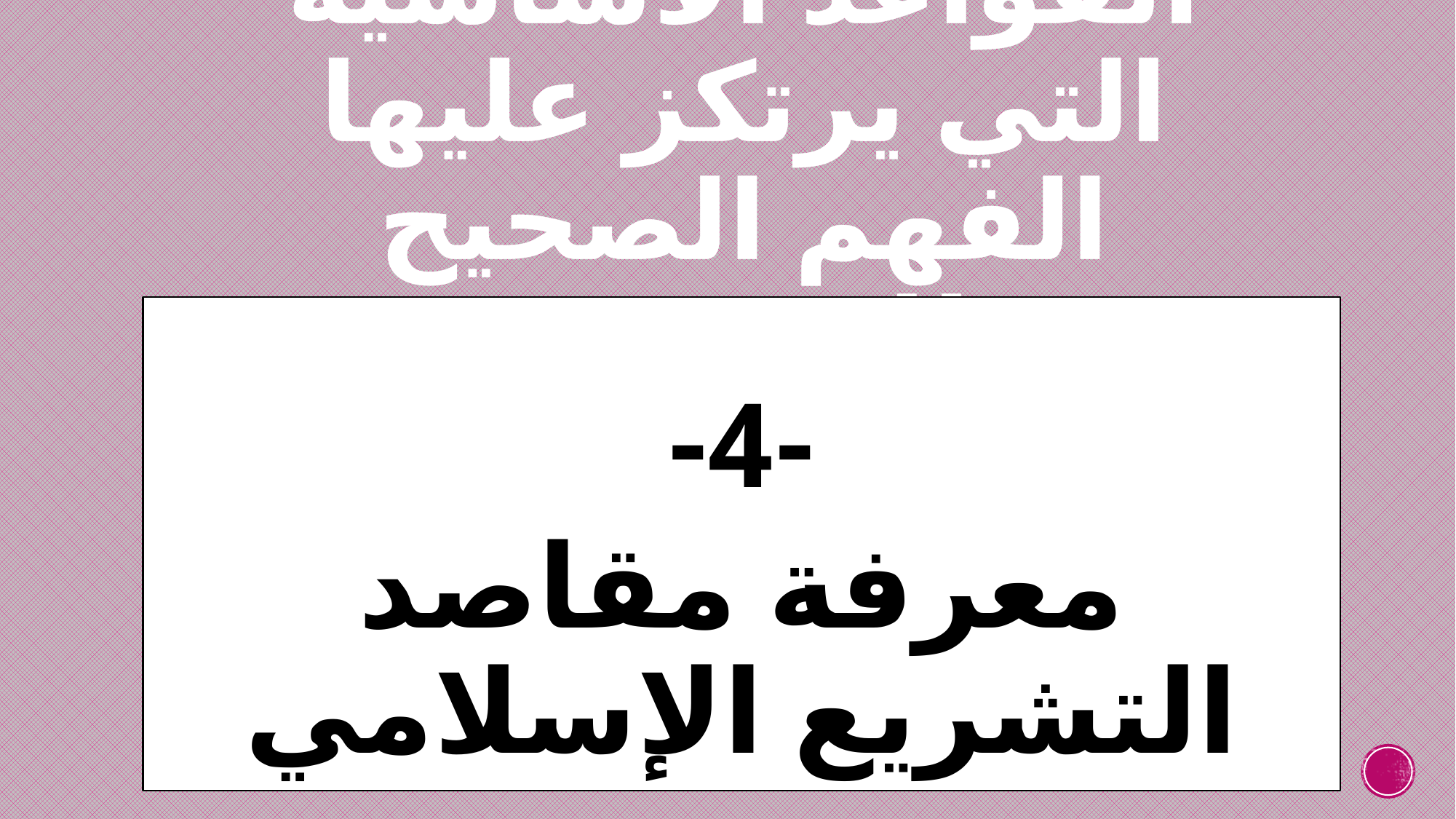

# القواعد الأساسية التي يرتكز عليها الفهم الصحيح للنصوص

-4-
معرفة مقاصد التشريع الإسلامي